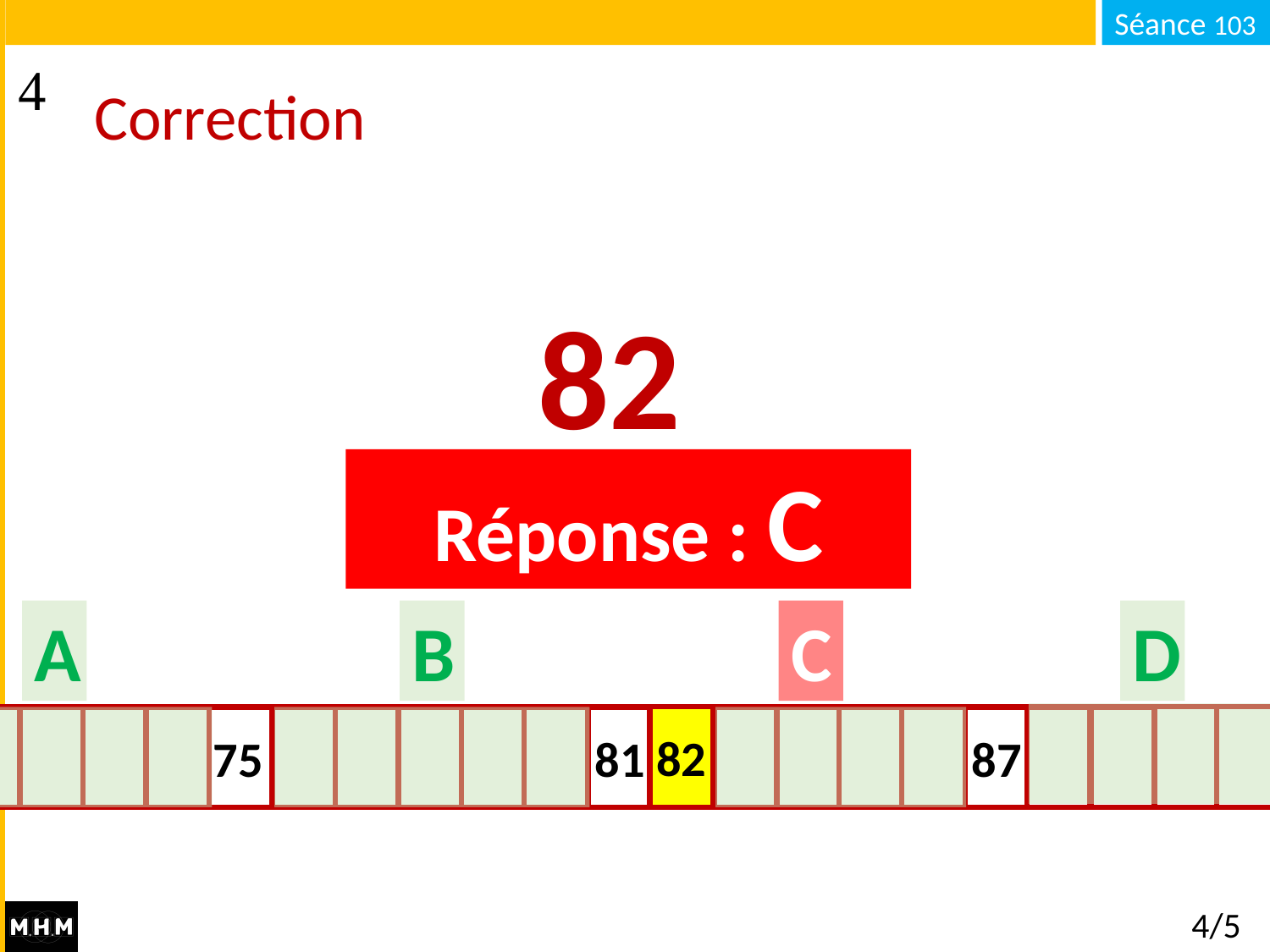

# Correction
82
Réponse : C
A
B
C
D

82

11
75
13
14
15
16
7
19
20

21

22
32
87

29
18
27
26
25
81

11
4/5